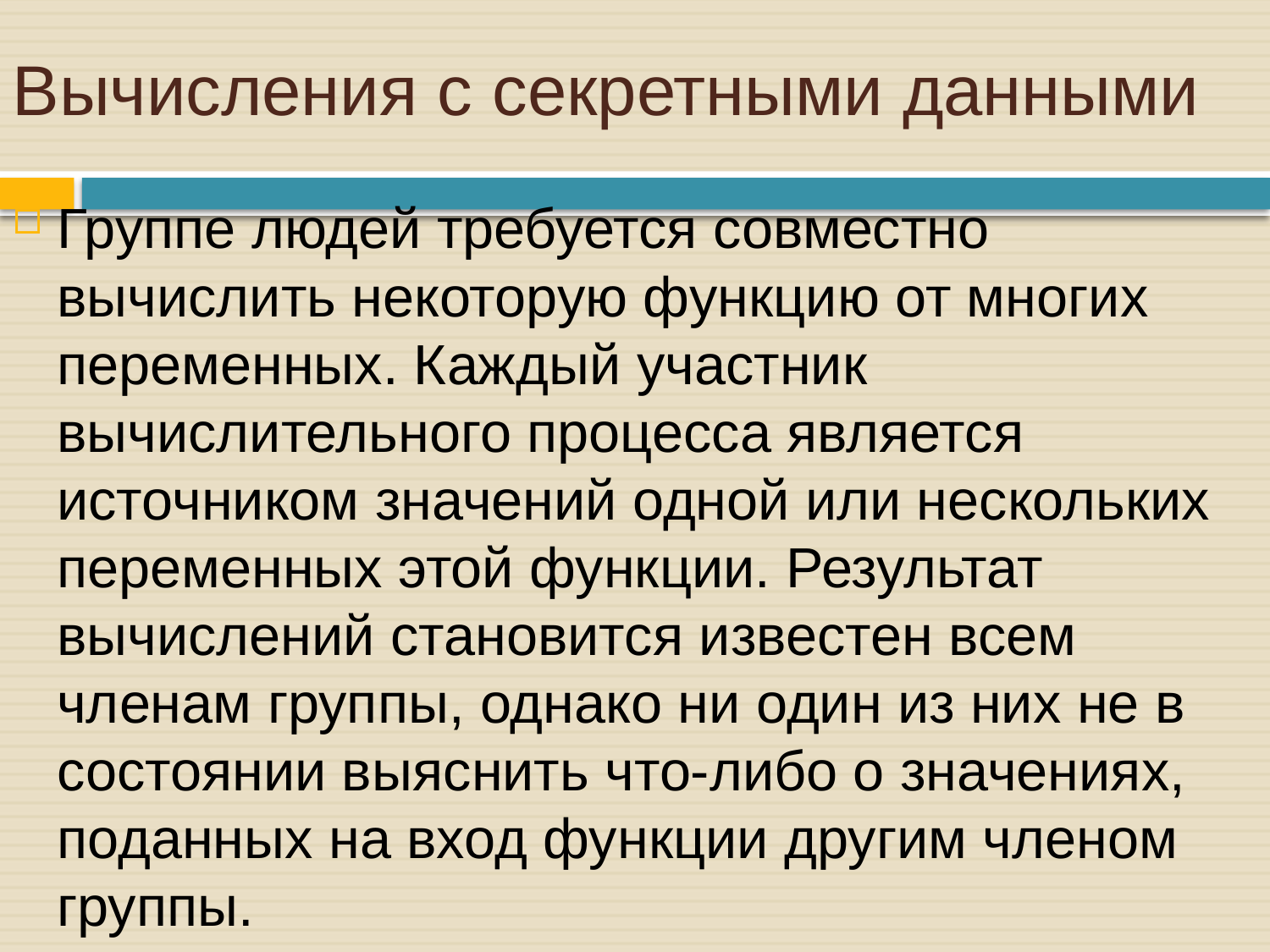

# Вычисления с секретными данными
Группе людей требуется совместно вычислить некоторую функцию от многих переменных. Каждый участник вычислительного процесса является источником значений одной или нескольких переменных этой функции. Результат вычислений становится известен всем членам группы, однако ни один из них не в состоянии выяснить что-либо о значениях, поданных на вход функции другим членом группы.